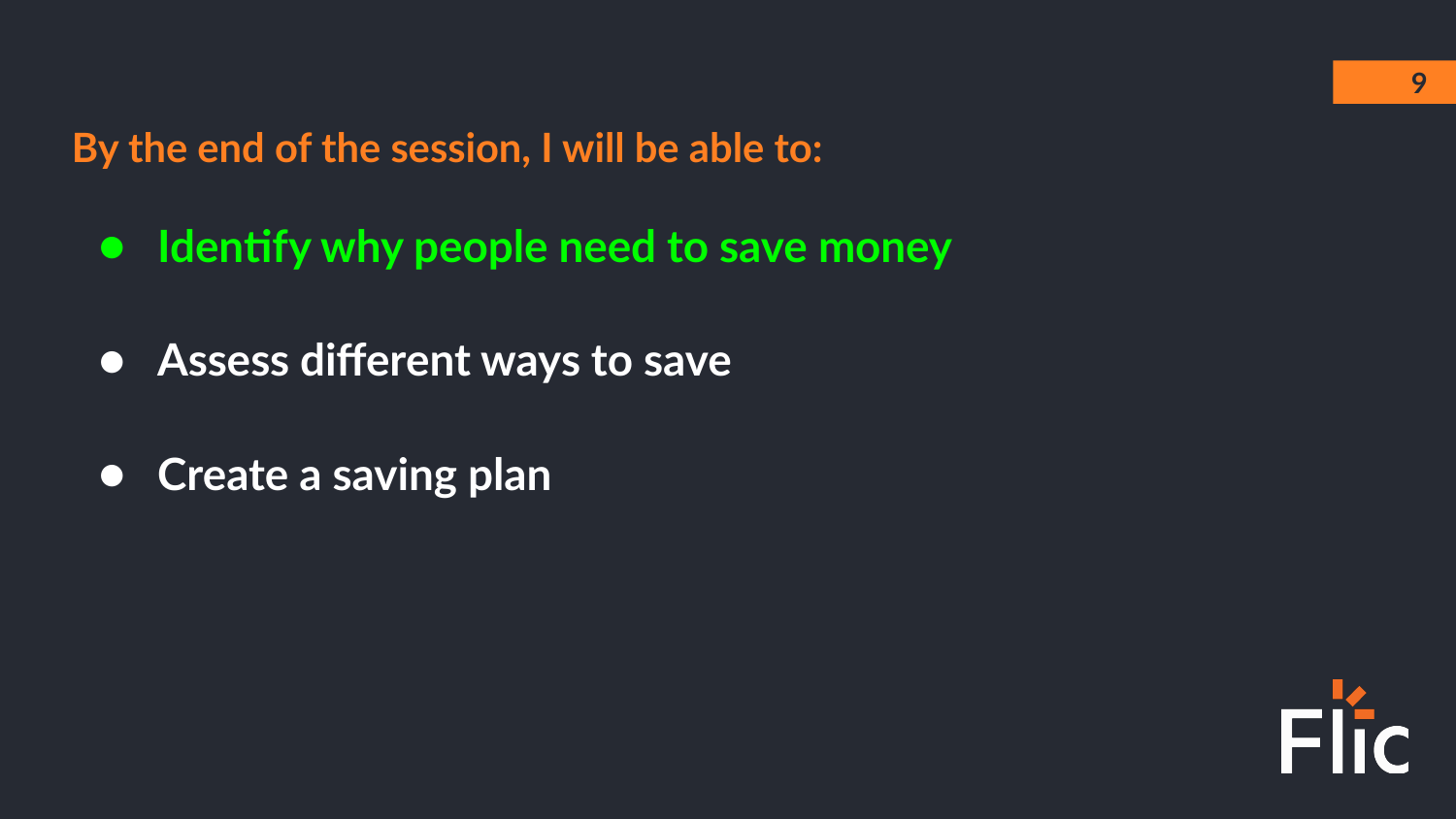

9
By the end of the session, I will be able to:

Identify why people need to save money

Assess different ways to save

Create a saving plan